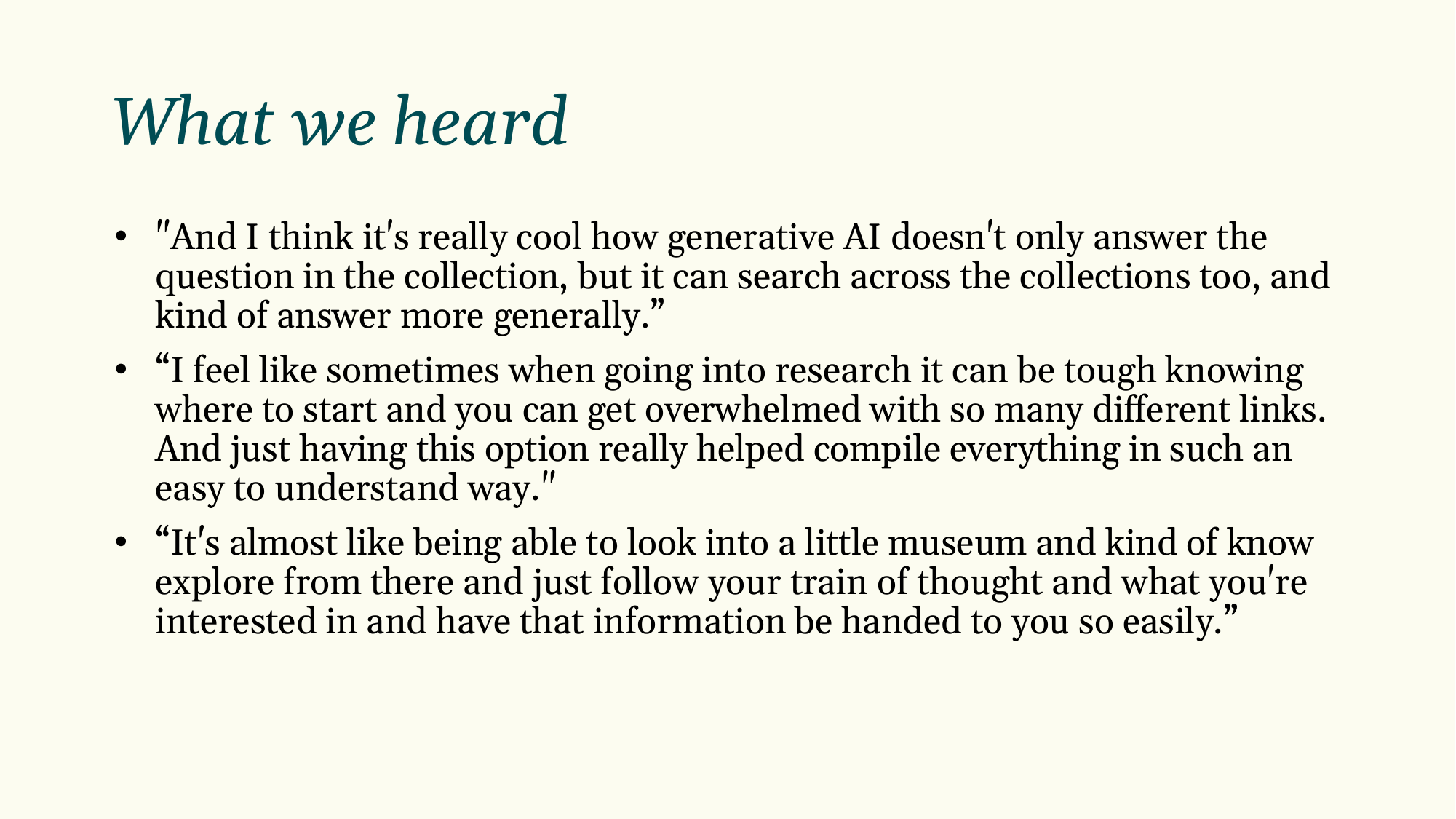

# What we heard
"And I think it's really cool how generative AI doesn't only answer the question in the collection, but it can search across the collections too, and kind of answer more generally.”
“I feel like sometimes when going into research it can be tough knowing where to start and you can get overwhelmed with so many different links. And just having this option really helped compile everything in such an easy to understand way."
“It's almost like being able to look into a little museum and kind of know explore from there and just follow your train of thought and what you're interested in and have that information be handed to you so easily.”